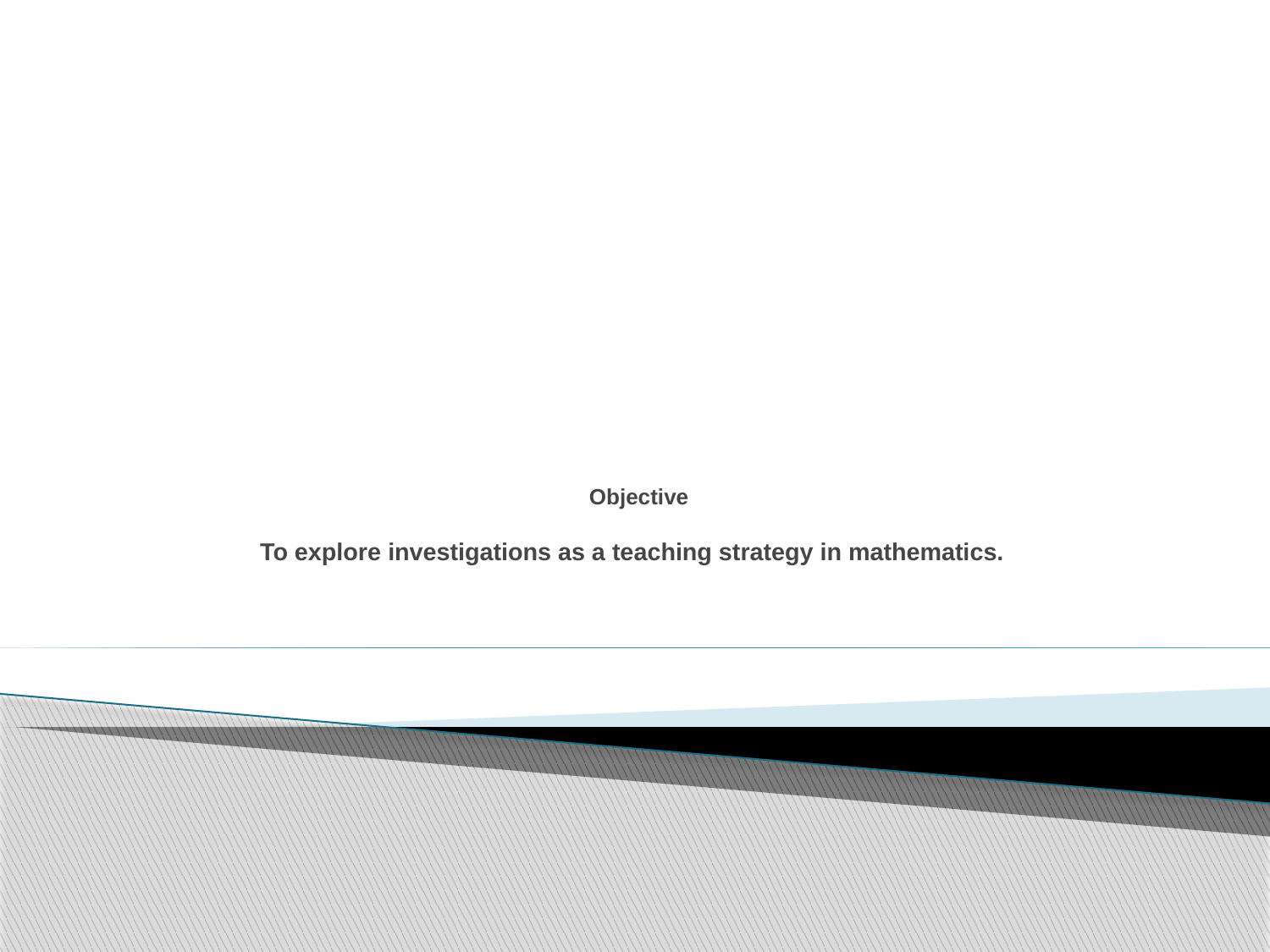

# Objective To explore investigations as a teaching strategy in mathematics.